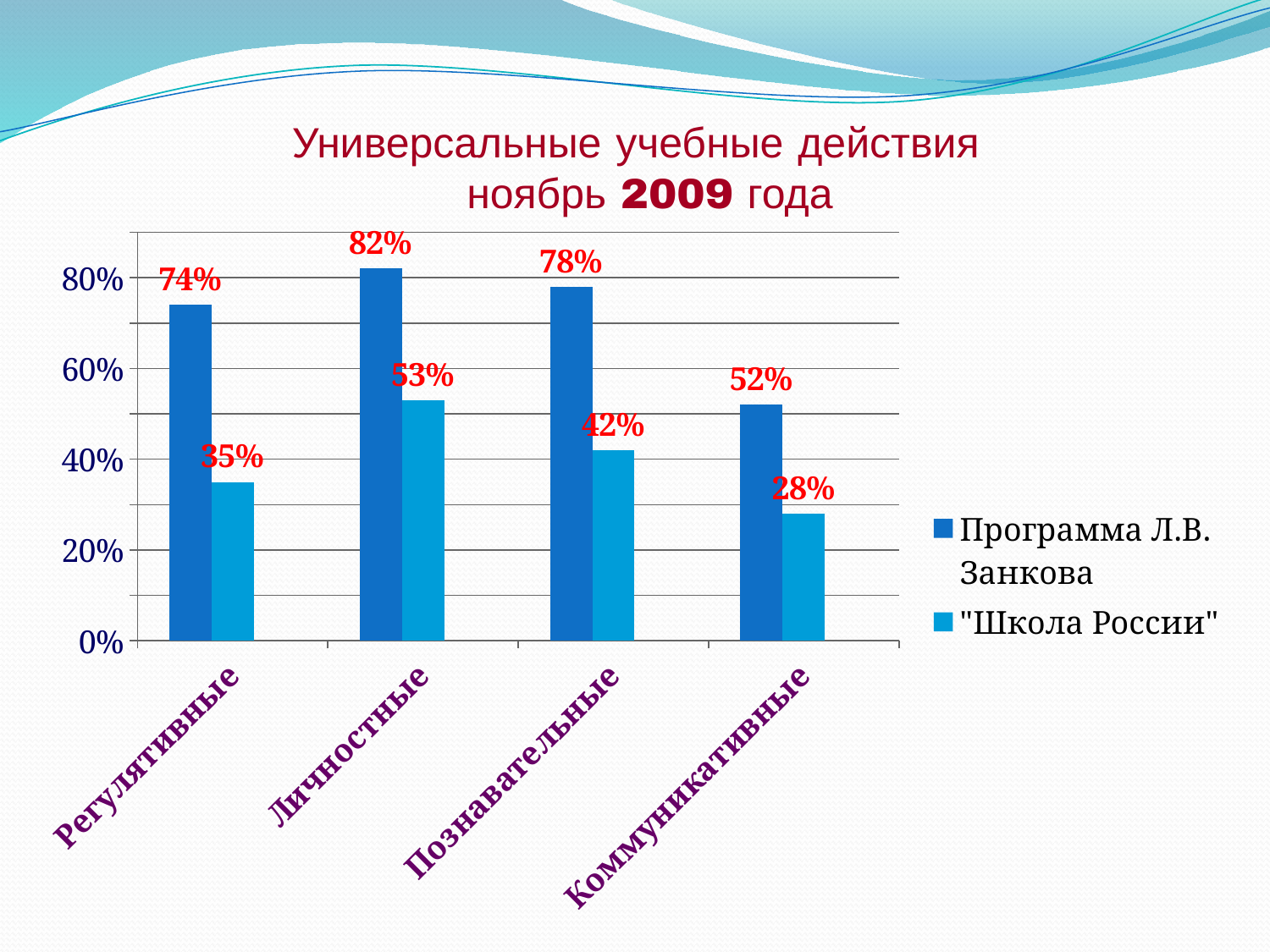

Универсальные учебные действия
ноябрь 2009 года

### Chart

| Category | Программа Л.В. Занкова | "Школа России" | Столбец1 |
|---|---|---|---|
| Регулятивные | 0.7400000000000001 | 0.35000000000000003 | None |
| Личностные | 0.8200000000000001 | 0.53 | None |
| Познавательные | 0.78 | 0.42000000000000004 | None |
| Коммуникативные | 0.52 | 0.2800000000000001 | None |